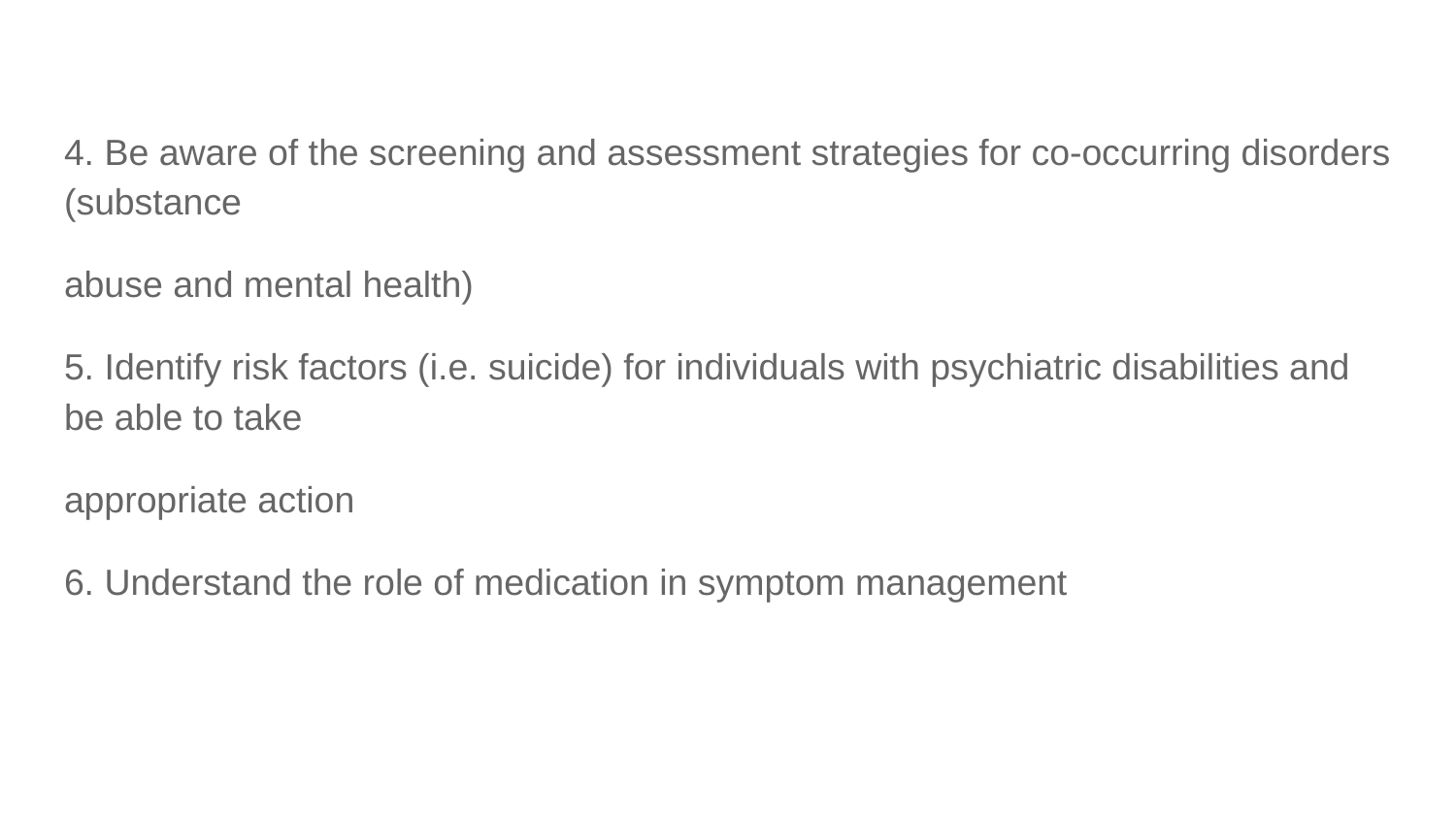

4. Be aware of the screening and assessment strategies for co-occurring disorders (substance
abuse and mental health)
5. Identify risk factors (i.e. suicide) for individuals with psychiatric disabilities and be able to take
appropriate action
6. Understand the role of medication in symptom management